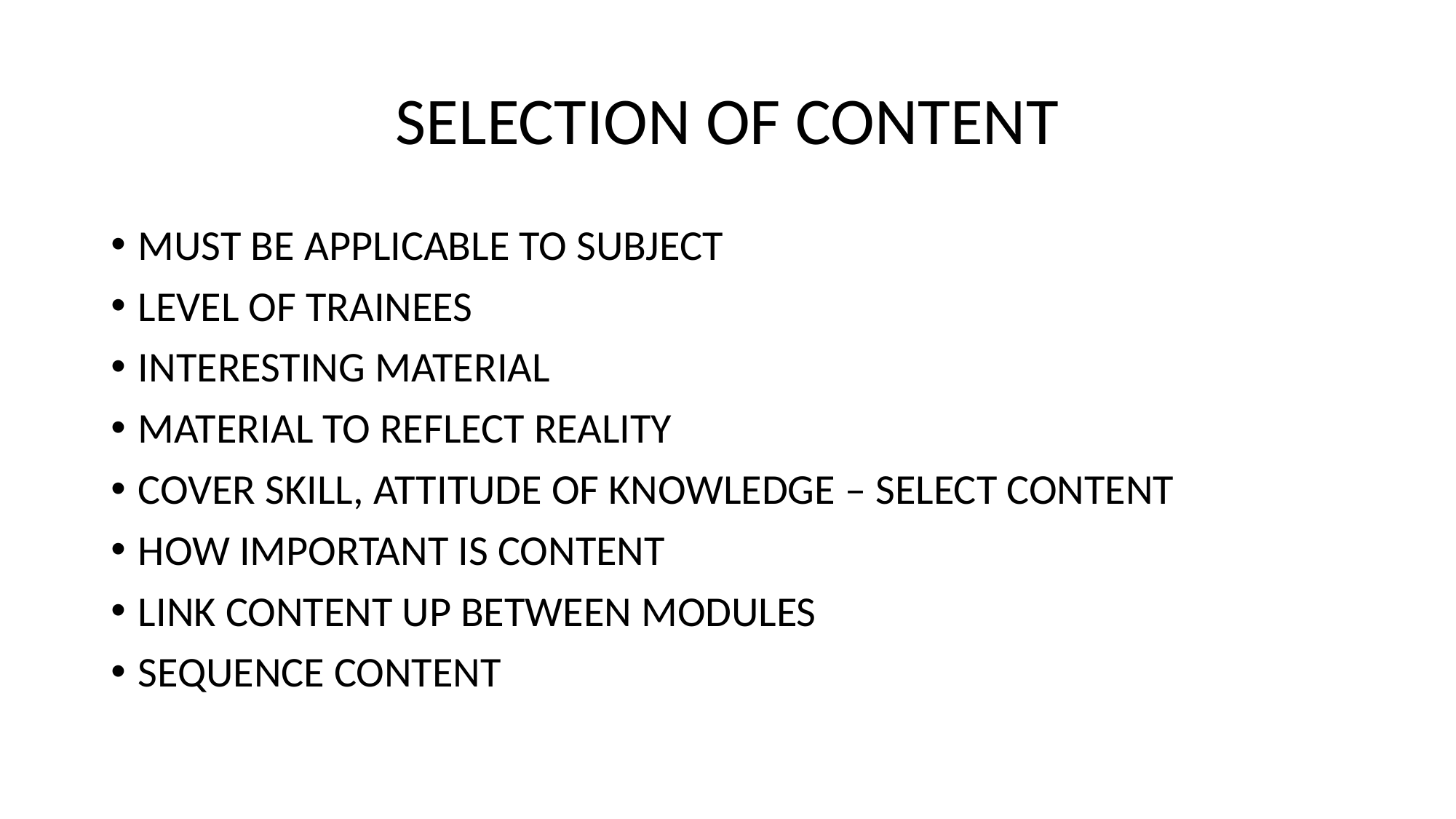

# SELECTION OF CONTENT
MUST BE APPLICABLE TO SUBJECT
LEVEL OF TRAINEES
INTERESTING MATERIAL
MATERIAL TO REFLECT REALITY
COVER SKILL, ATTITUDE OF KNOWLEDGE – SELECT CONTENT
HOW IMPORTANT IS CONTENT
LINK CONTENT UP BETWEEN MODULES
SEQUENCE CONTENT